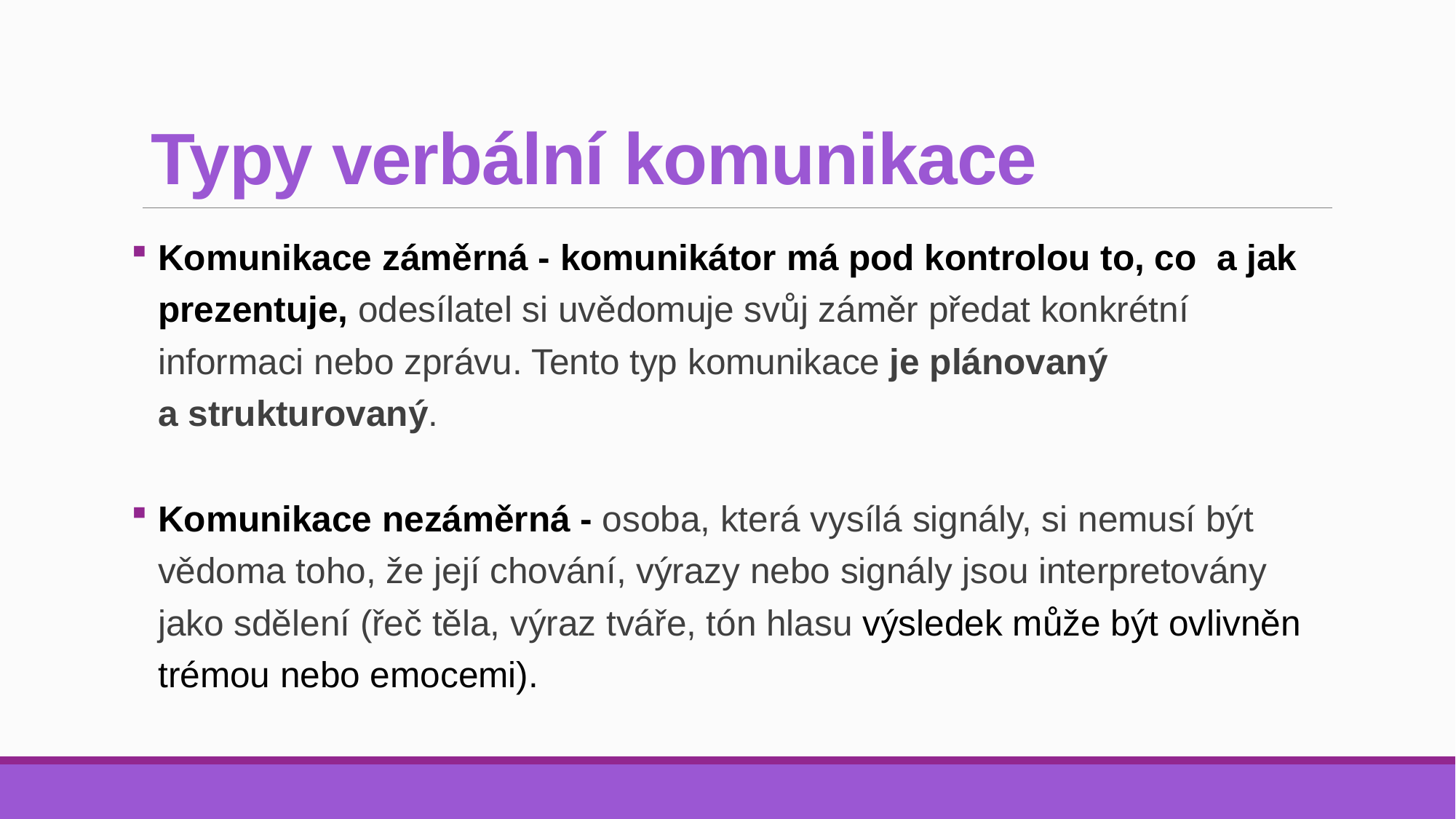

# Typy verbální komunikace
Komunikace záměrná - komunikátor má pod kontrolou to, co  a jak prezentuje, odesílatel si uvědomuje svůj záměr předat konkrétní informaci nebo zprávu. Tento typ komunikace je plánovaný
a strukturovaný.
Komunikace nezáměrná - osoba, která vysílá signály, si nemusí být vědoma toho, že její chování, výrazy nebo signály jsou interpretovány jako sdělení (řeč těla, výraz tváře, tón hlasu výsledek může být ovlivněn trémou nebo emocemi).